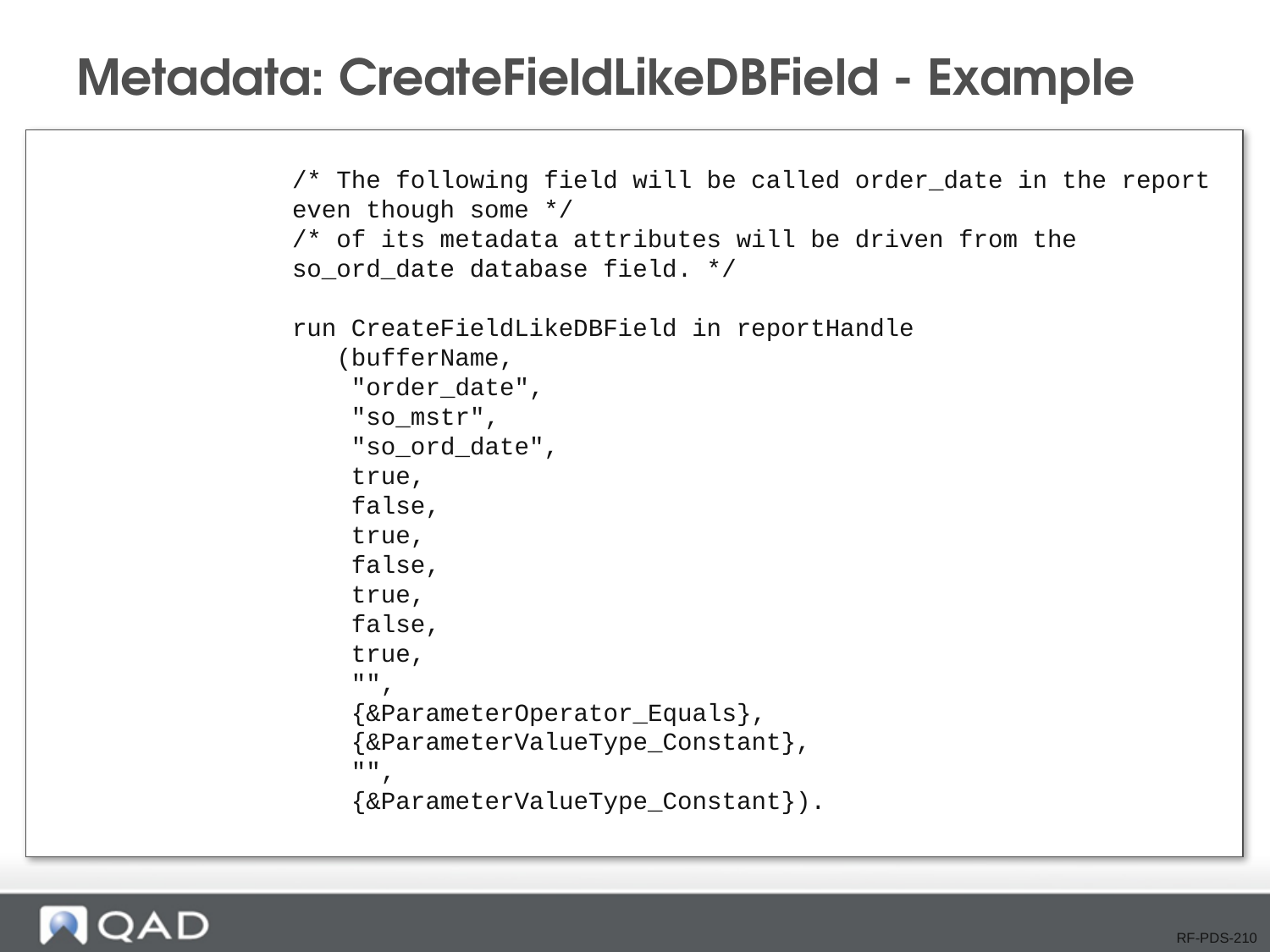

# Metadata: CreateFieldLikeDBField - Example

/* The following field will be called order_date in the report even though some */
/* of its metadata attributes will be driven from the so_ord_date database field. */

run CreateFieldLikeDBField in reportHandle
   (bufferName,
    "order_date",
    "so_mstr",
    "so_ord_date",
    true,
    false,
    true,
    false,
    true,
    false,
    true,
    "",
    {&ParameterOperator_Equals},
    {&ParameterValueType_Constant},
    "",
    {&ParameterValueType_Constant}).

RF-PDS-210